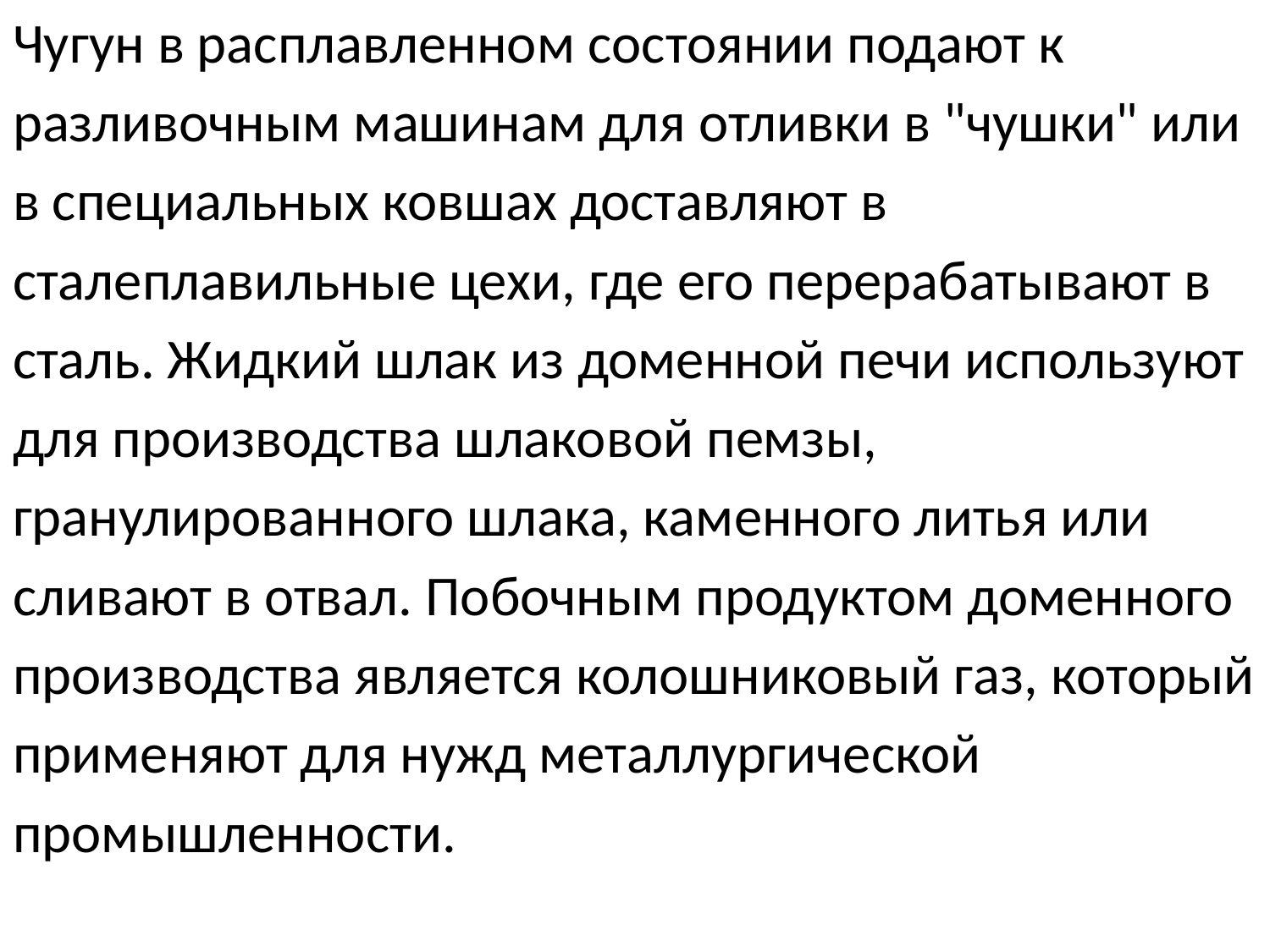

Чугун в расплавленном состоянии подают к
разливочным машинам для отливки в "чушки" или
в специальных ковшах доставляют в
сталеплавильные цехи, где его перерабатывают в
сталь. Жидкий шлак из доменной печи используют
для производства шлаковой пемзы,
гранулированного шлака, каменного литья или
сливают в отвал. Побочным продуктом доменного
производства является колошниковый газ, который
применяют для нужд металлургической
промышленности.